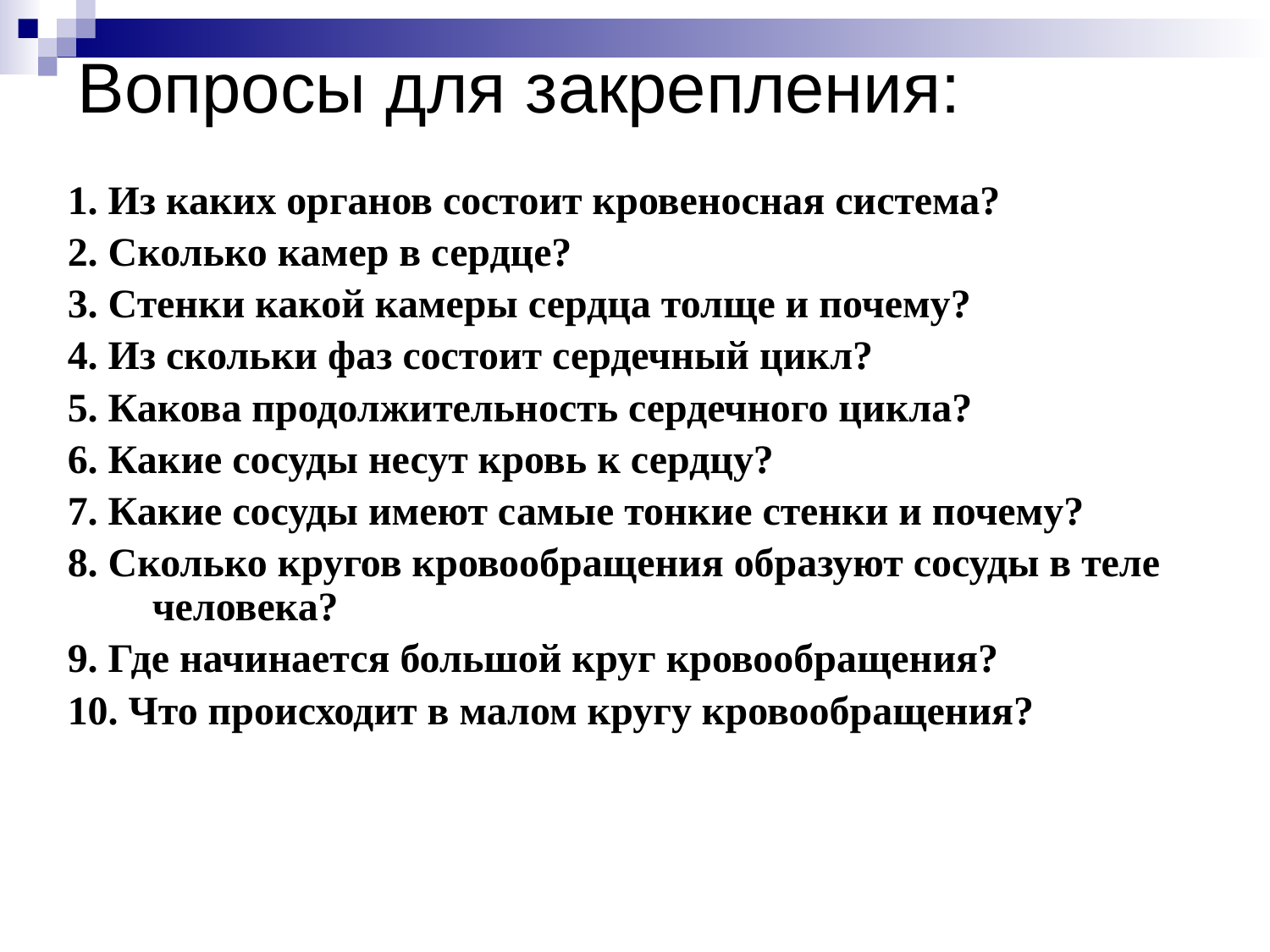

Вопросы для закрепления:

1. Из каких органов состоит кровеносная система?
2. Сколько камер в сердце?
3. Стенки какой камеры сердца толще и почему?
4. Из скольки фаз состоит сердечный цикл?
5. Какова продолжительность сердечного цикла?
6. Какие сосуды несут кровь к сердцу?
7. Какие сосуды имеют самые тонкие стенки и почему?
8. Сколько кругов кровообращения образуют сосуды в теле человека?
9. Где начинается большой круг кровообращения?
10. Что происходит в малом кругу кровообращения?